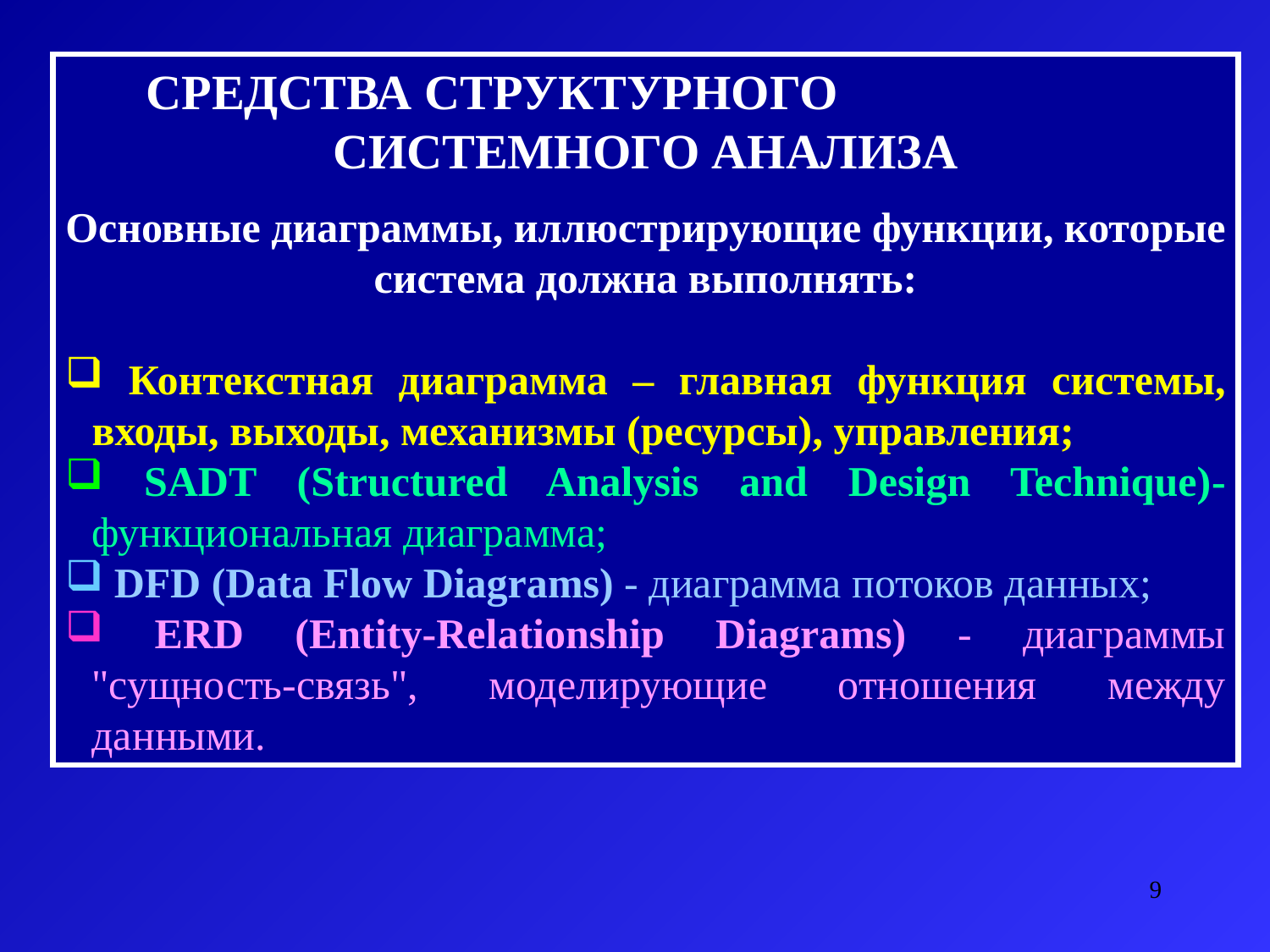

СРЕДСТВА СТРУКТУРНОГО                            СИСТЕМНОГО АНАЛИЗА
Основные диаграммы, иллюстрирующие функции, которые система должна выполнять:

 Контекстная диаграмма – главная функция системы, входы, выходы, механизмы (ресурсы), управления;
 SADT (Structured Analysis and Design Technique)-функциональная диаграмма;
 DFD (Data Flow Diagrams) - диаграмма потоков данных;
 ERD (Entity-Relationship Diagrams) - диаграммы "сущность-связь", моделирующие отношения между данными.
9